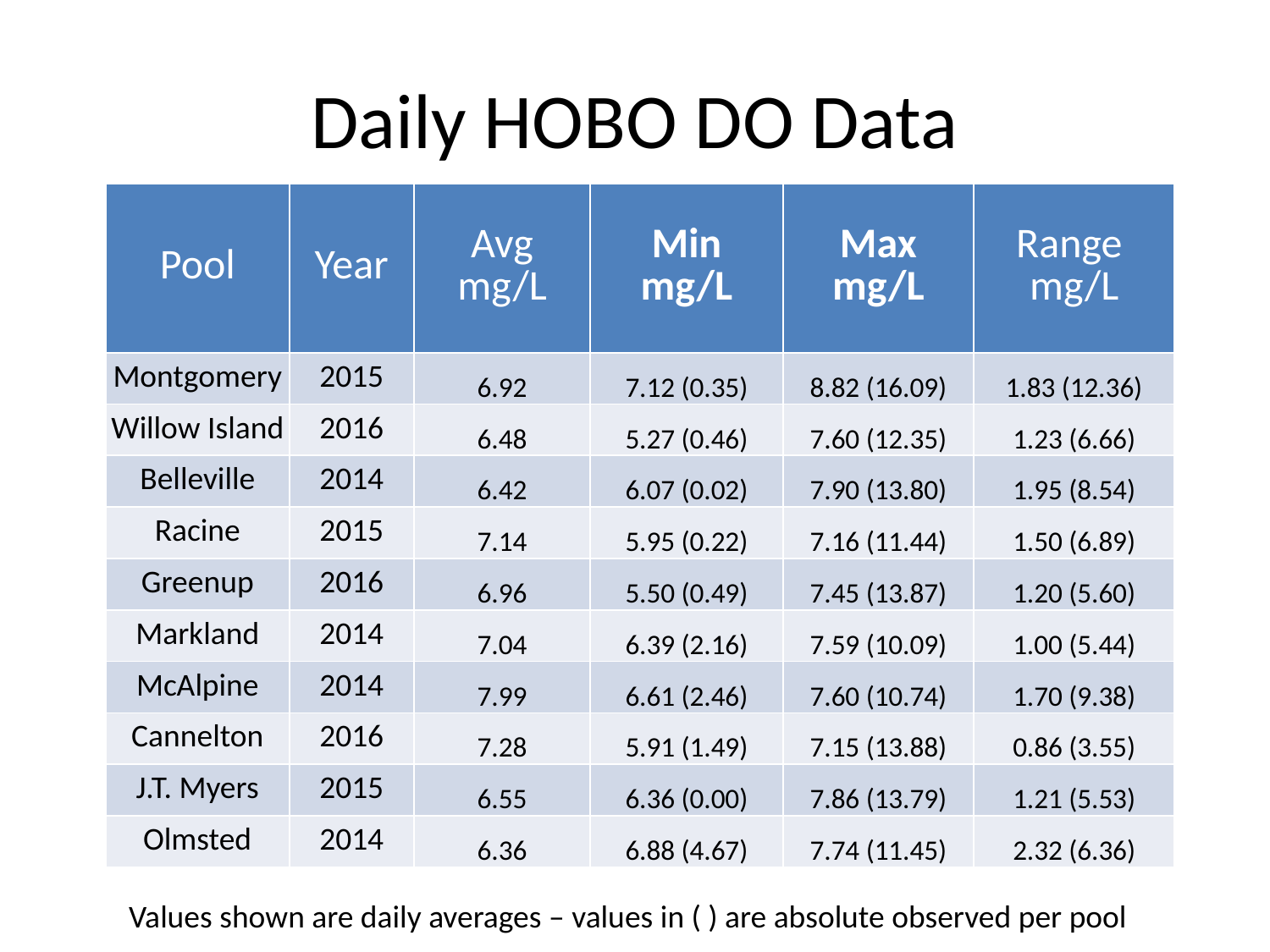

# Daily HOBO DO Data
| Pool | Year | Avg mg/L | Min mg/L | Max mg/L | Range mg/L |
| --- | --- | --- | --- | --- | --- |
| Montgomery | 2015 | 6.92 | 7.12 (0.35) | 8.82 (16.09) | 1.83 (12.36) |
| Willow Island | 2016 | 6.48 | 5.27 (0.46) | 7.60 (12.35) | 1.23 (6.66) |
| Belleville | 2014 | 6.42 | 6.07 (0.02) | 7.90 (13.80) | 1.95 (8.54) |
| Racine | 2015 | 7.14 | 5.95 (0.22) | 7.16 (11.44) | 1.50 (6.89) |
| Greenup | 2016 | 6.96 | 5.50 (0.49) | 7.45 (13.87) | 1.20 (5.60) |
| Markland | 2014 | 7.04 | 6.39 (2.16) | 7.59 (10.09) | 1.00 (5.44) |
| McAlpine | 2014 | 7.99 | 6.61 (2.46) | 7.60 (10.74) | 1.70 (9.38) |
| Cannelton | 2016 | 7.28 | 5.91 (1.49) | 7.15 (13.88) | 0.86 (3.55) |
| J.T. Myers | 2015 | 6.55 | 6.36 (0.00) | 7.86 (13.79) | 1.21 (5.53) |
| Olmsted | 2014 | 6.36 | 6.88 (4.67) | 7.74 (11.45) | 2.32 (6.36) |
Values shown are daily averages – values in ( ) are absolute observed per pool